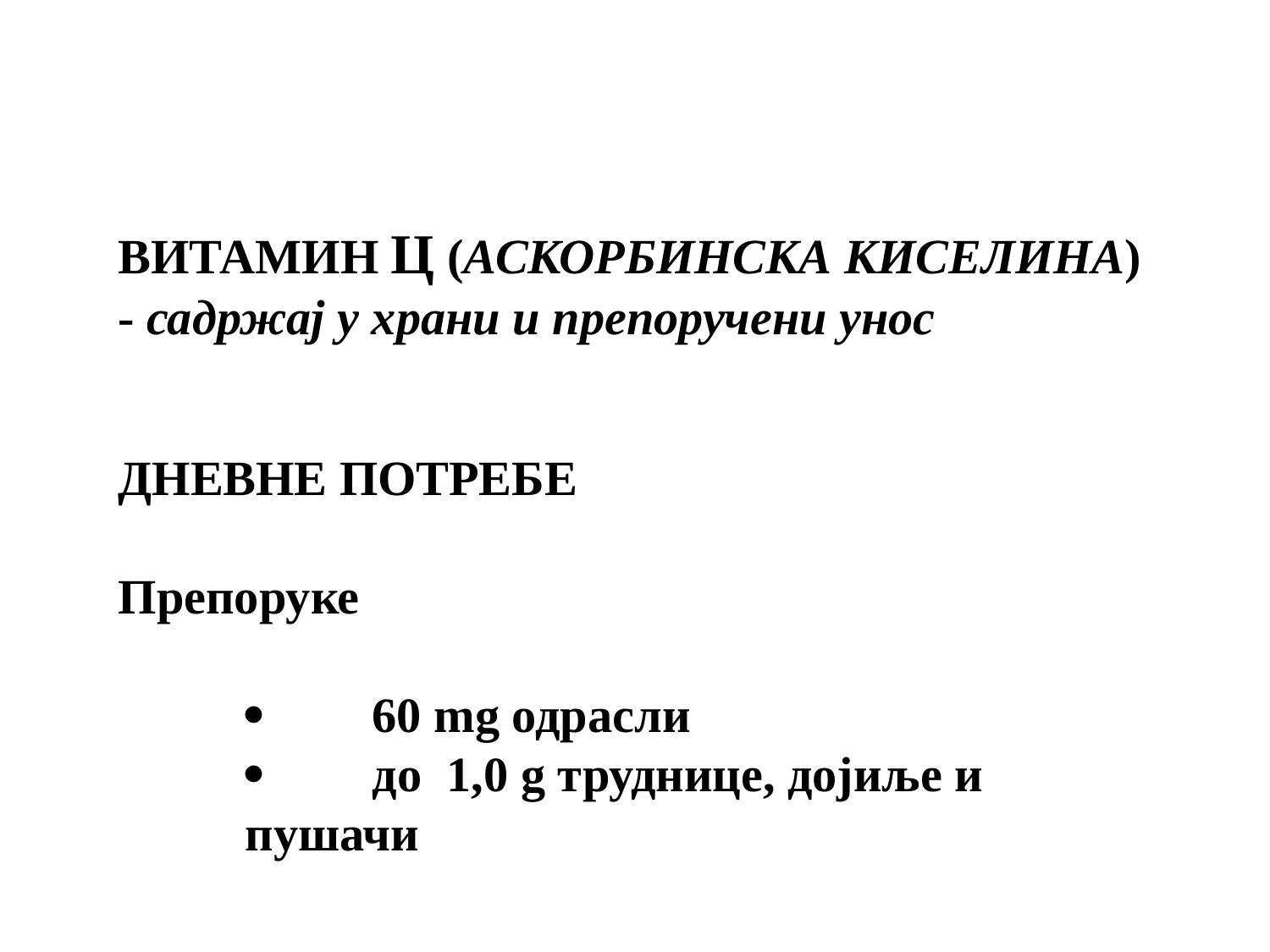

ВИТАМИН Ц (АСКОРБИНСКА КИСЕЛИНА) - садржај у храни и препоручени унос

ДНЕВНЕ ПОТРЕБЕ

Препоруке

•	60 mg одрасли
•	дo 1,0 g труднице, дојиље и пушачи